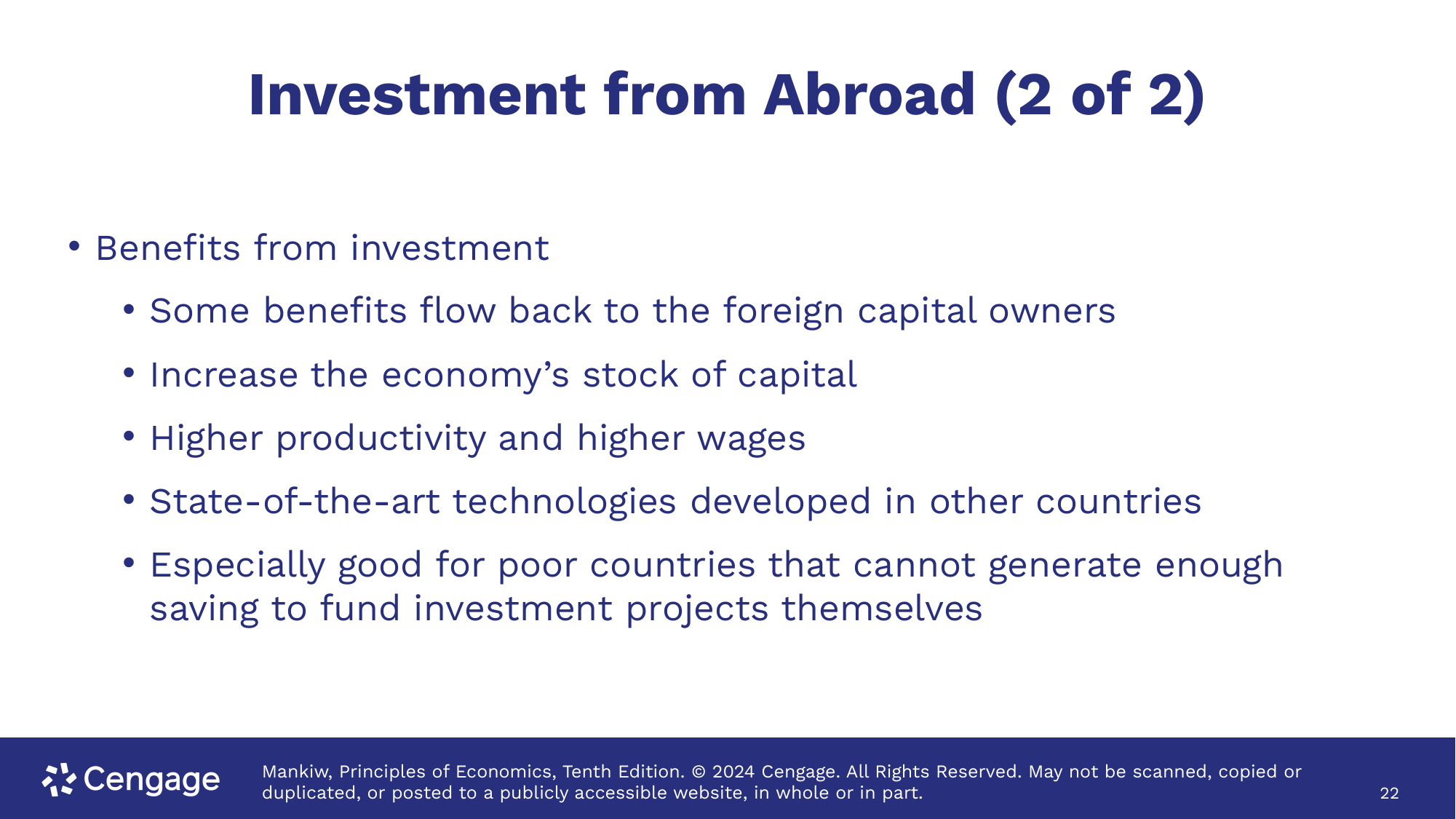

# Investment from Abroad (2 of 2)
Benefits from investment
Some benefits flow back to the foreign capital owners
Increase the economy’s stock of capital
Higher productivity and higher wages
State-of-the-art technologies developed in other countries
Especially good for poor countries that cannot generate enough saving to fund investment projects themselves